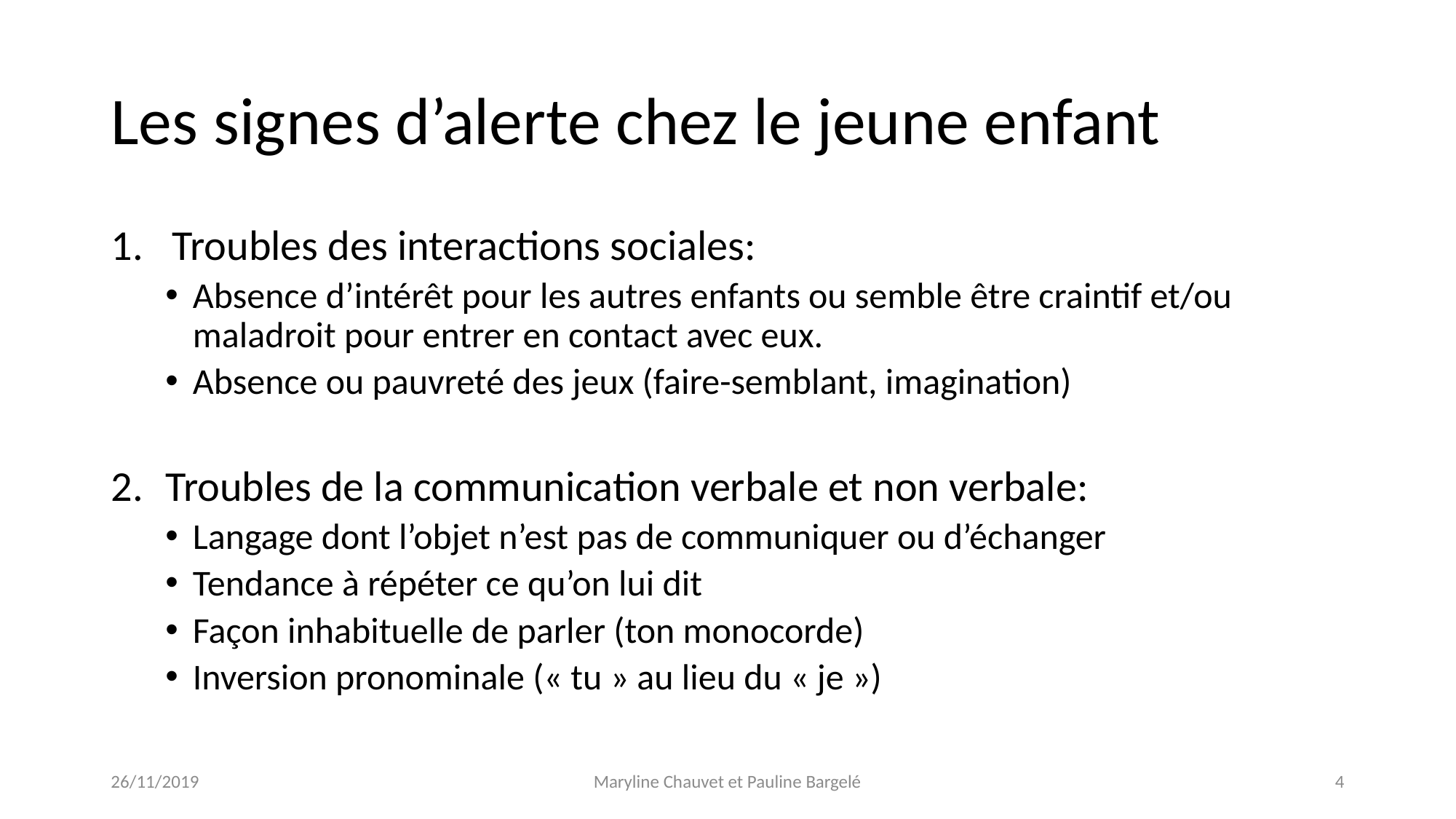

# Les signes d’alerte chez le jeune enfant
Troubles des interactions sociales:
Absence d’intérêt pour les autres enfants ou semble être craintif et/ou maladroit pour entrer en contact avec eux.
Absence ou pauvreté des jeux (faire-semblant, imagination)

Troubles de la communication verbale et non verbale:
Langage dont l’objet n’est pas de communiquer ou d’échanger
Tendance à répéter ce qu’on lui dit
Façon inhabituelle de parler (ton monocorde)
Inversion pronominale (« tu » au lieu du « je »)
26/11/2019
Maryline Chauvet et Pauline Bargelé
4